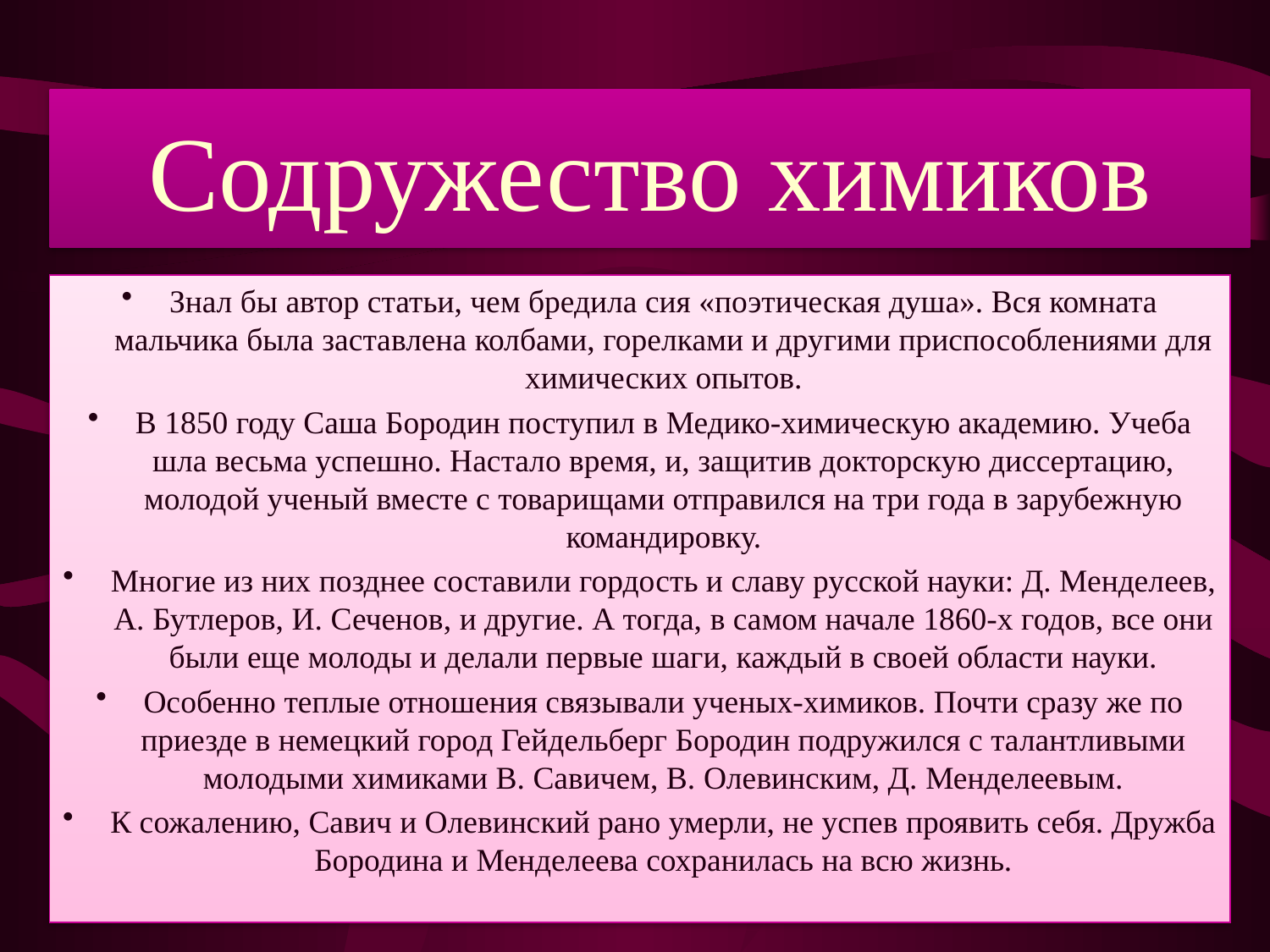

# Содружество химиков
Знал бы автор статьи, чем бредила сия «поэтическая душа». Вся комната мальчика была заставлена колбами, горелками и другими приспособлениями для химических опытов.
В 1850 году Саша Бородин поступил в Медико-химическую академию. Учеба шла весьма успешно. Настало время, и, защитив докторскую диссертацию, молодой ученый вместе с товарищами отправился на три года в зарубежную командировку.
Многие из них позднее составили гордость и славу русской науки: Д. Менделеев, А. Бутлеров, И. Сеченов, и другие. А тогда, в самом начале 1860-х годов, все они были еще молоды и делали первые шаги, каждый в своей области науки.
Особенно теплые отношения связывали ученых-химиков. Почти сразу же по приезде в немецкий город Гейдельберг Бородин подружился с талантливыми молодыми химиками В. Савичем, В. Олевинским, Д. Менделеевым.
К сожалению, Савич и Олевинский рано умерли, не успев проявить себя. Дружба Бородина и Менделеева сохранилась на всю жизнь.